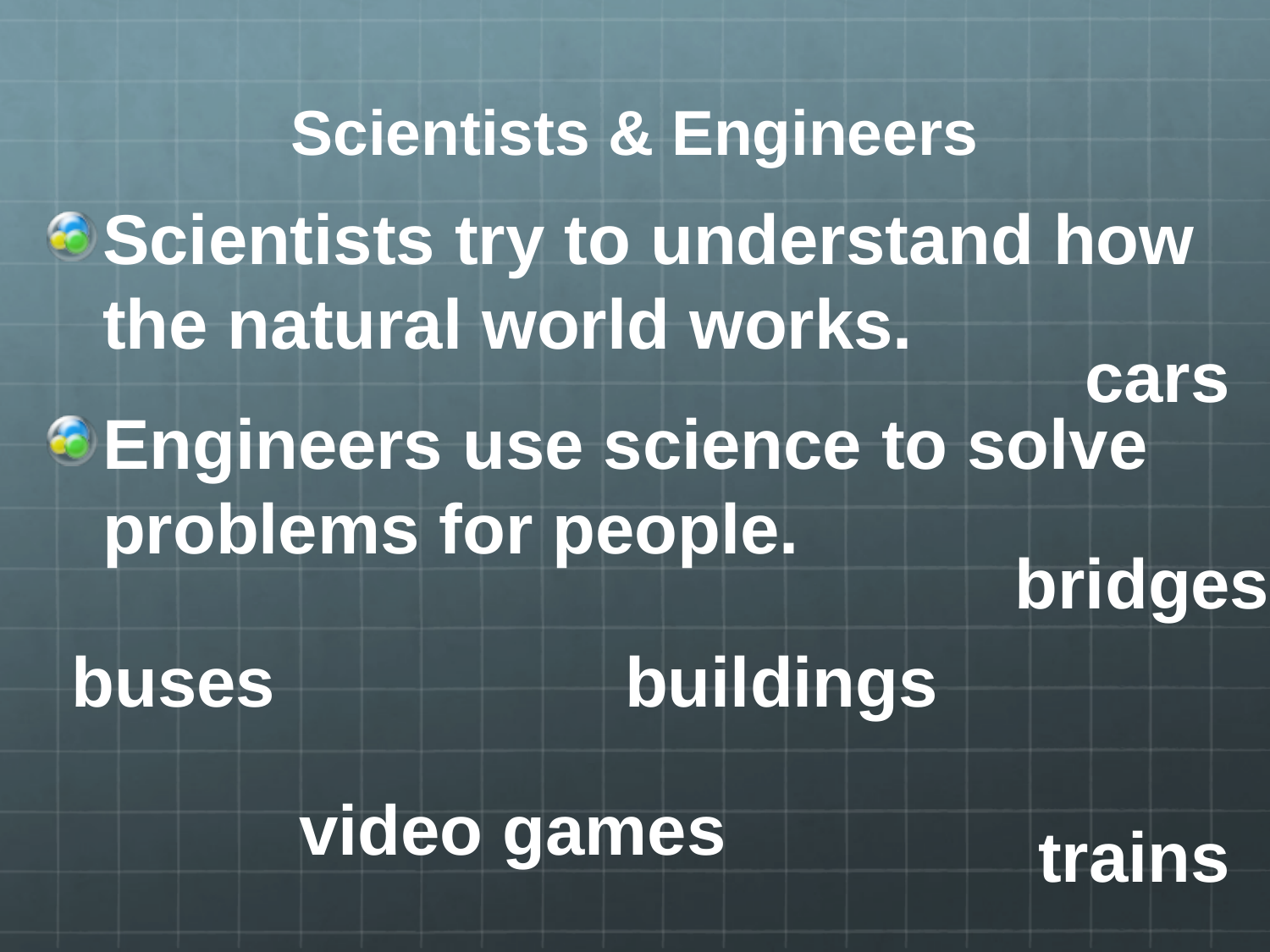

# Scientists & Engineers
Scientists try to understand how the natural world works.
Engineers use science to solve problems for people.
cars
bridges
buses
buildings
video games
trains